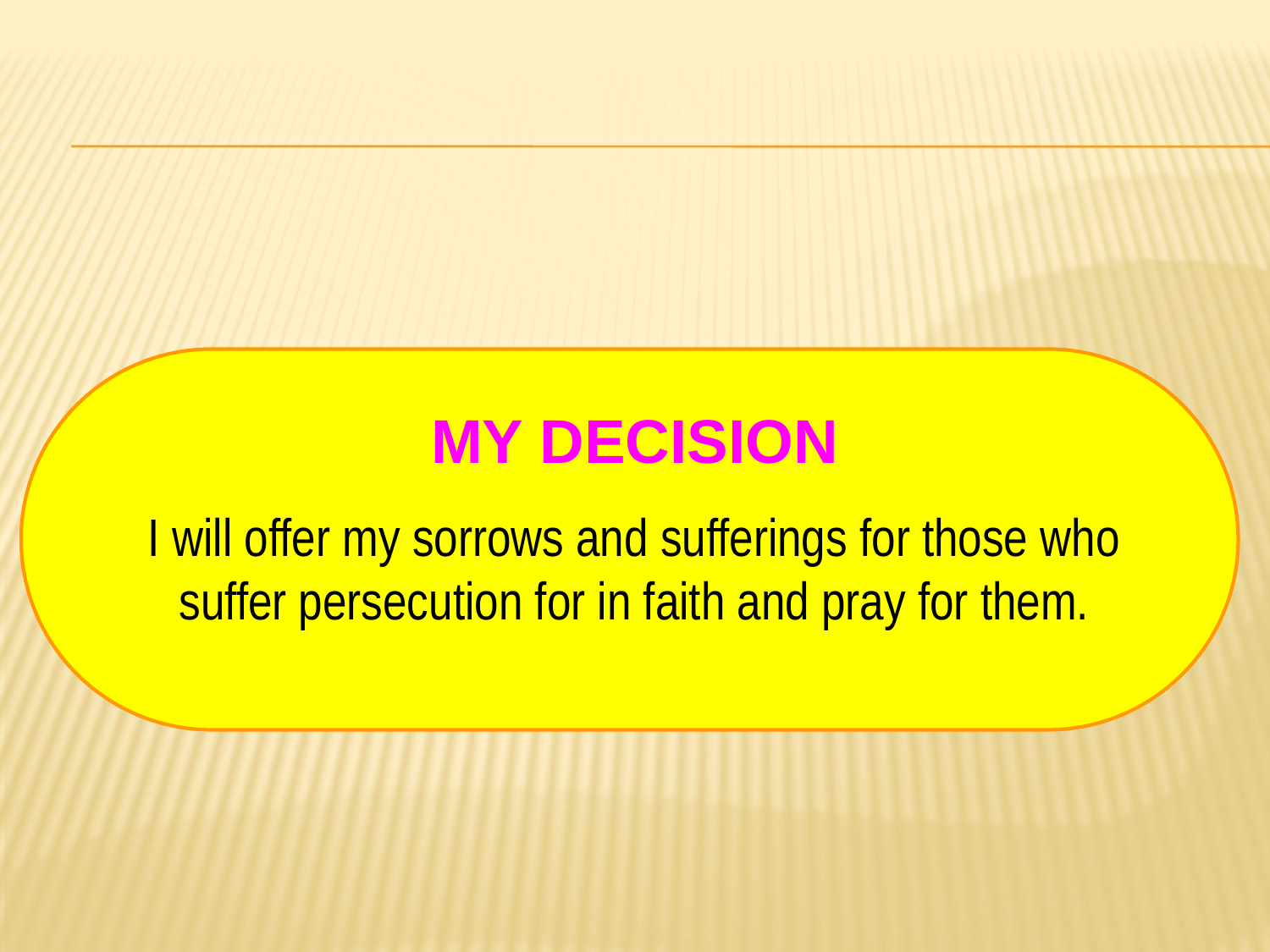

# My Decision
I will offer my sorrows and sufferings for those who suffer persecution for in faith and pray for them.